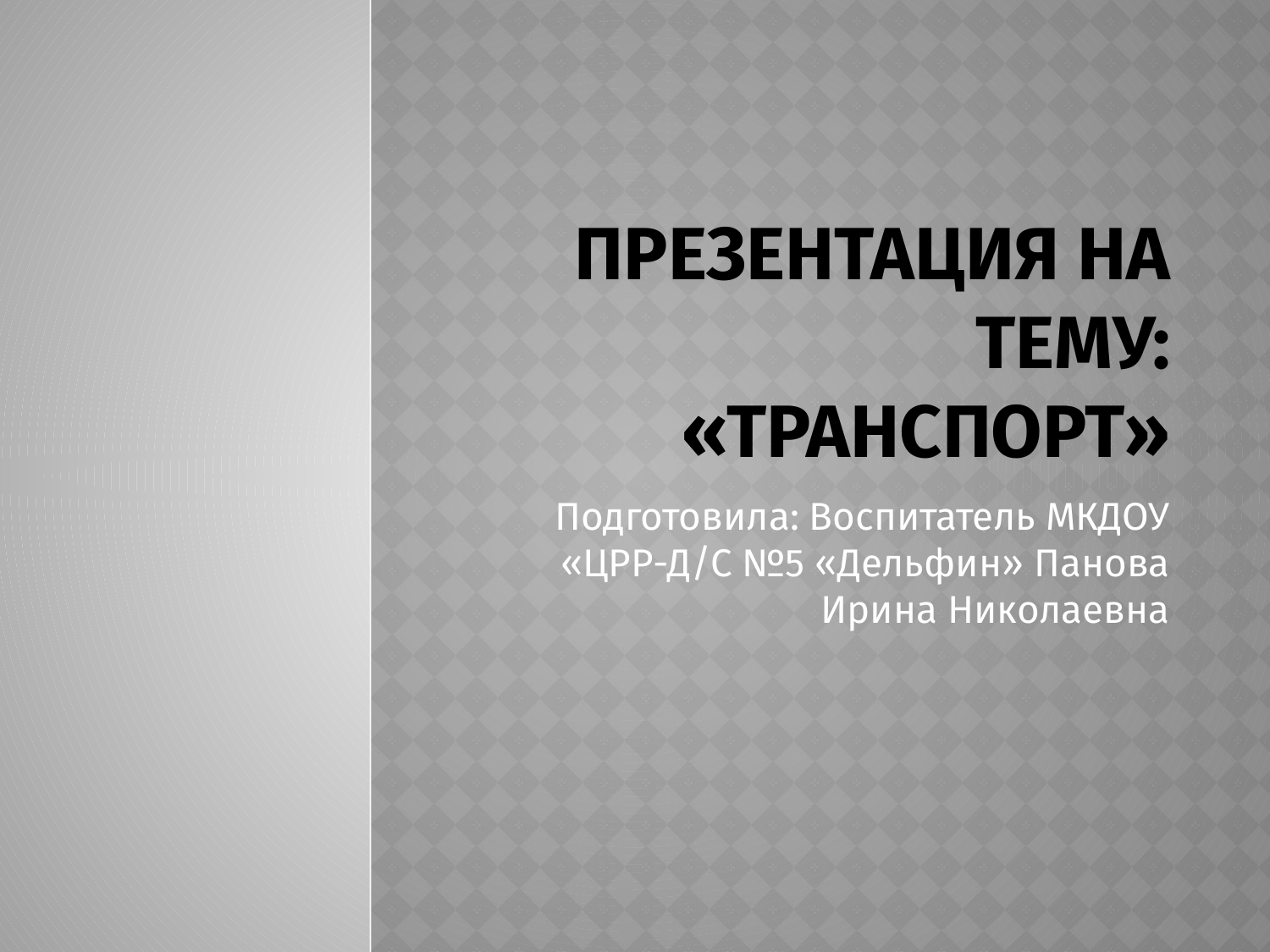

# Презентация на тему: «Транспорт»
Подготовила: Воспитатель МКДОУ «ЦРР-Д/С №5 «Дельфин» Панова Ирина Николаевна